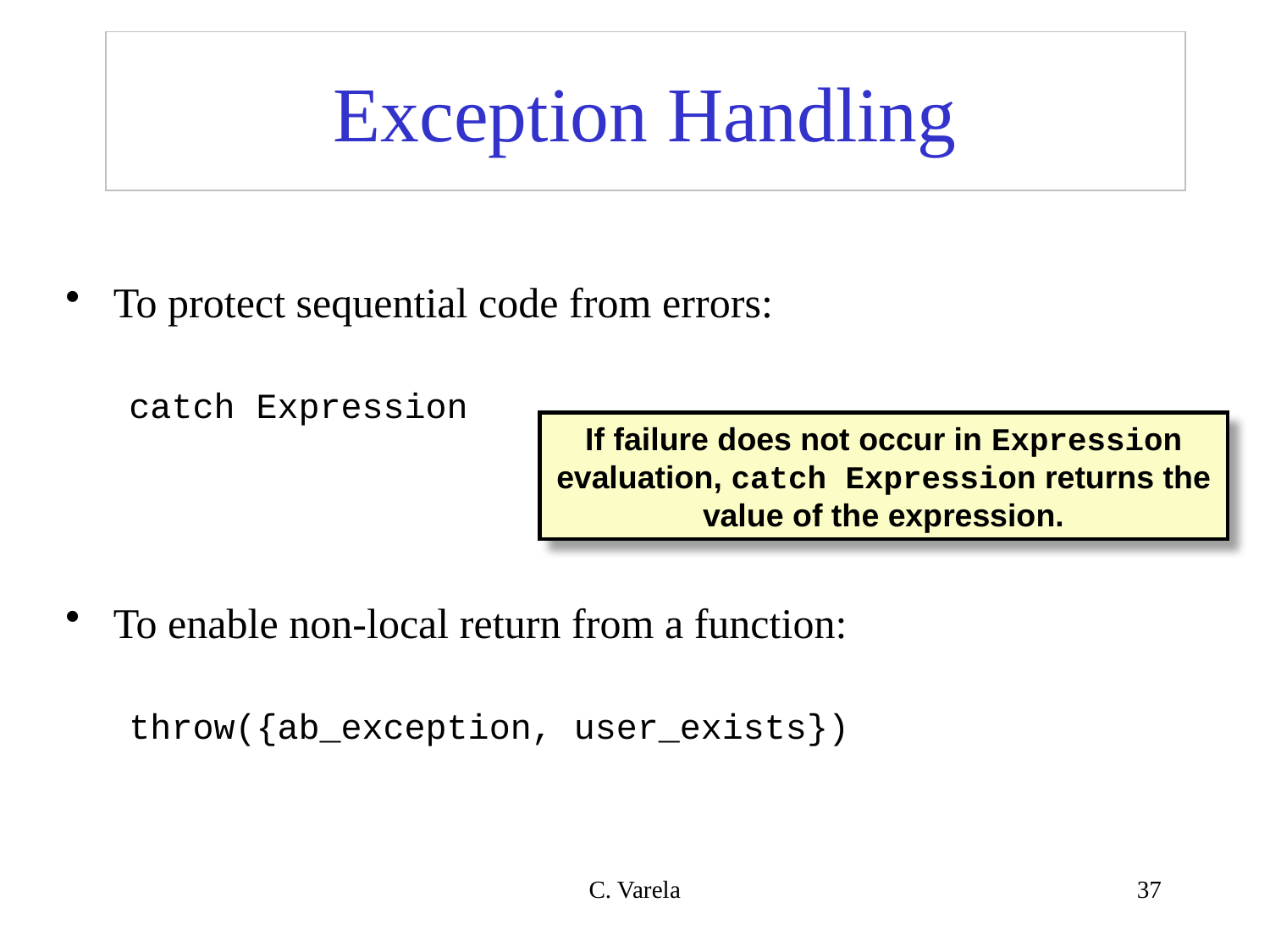

# Exception Handling
To protect sequential code from errors:

catch Expression

To enable non-local return from a function:

throw({ab_exception, user_exists})
If failure does not occur in Expression evaluation, catch Expression returns the value of the expression.
C. Varela
37